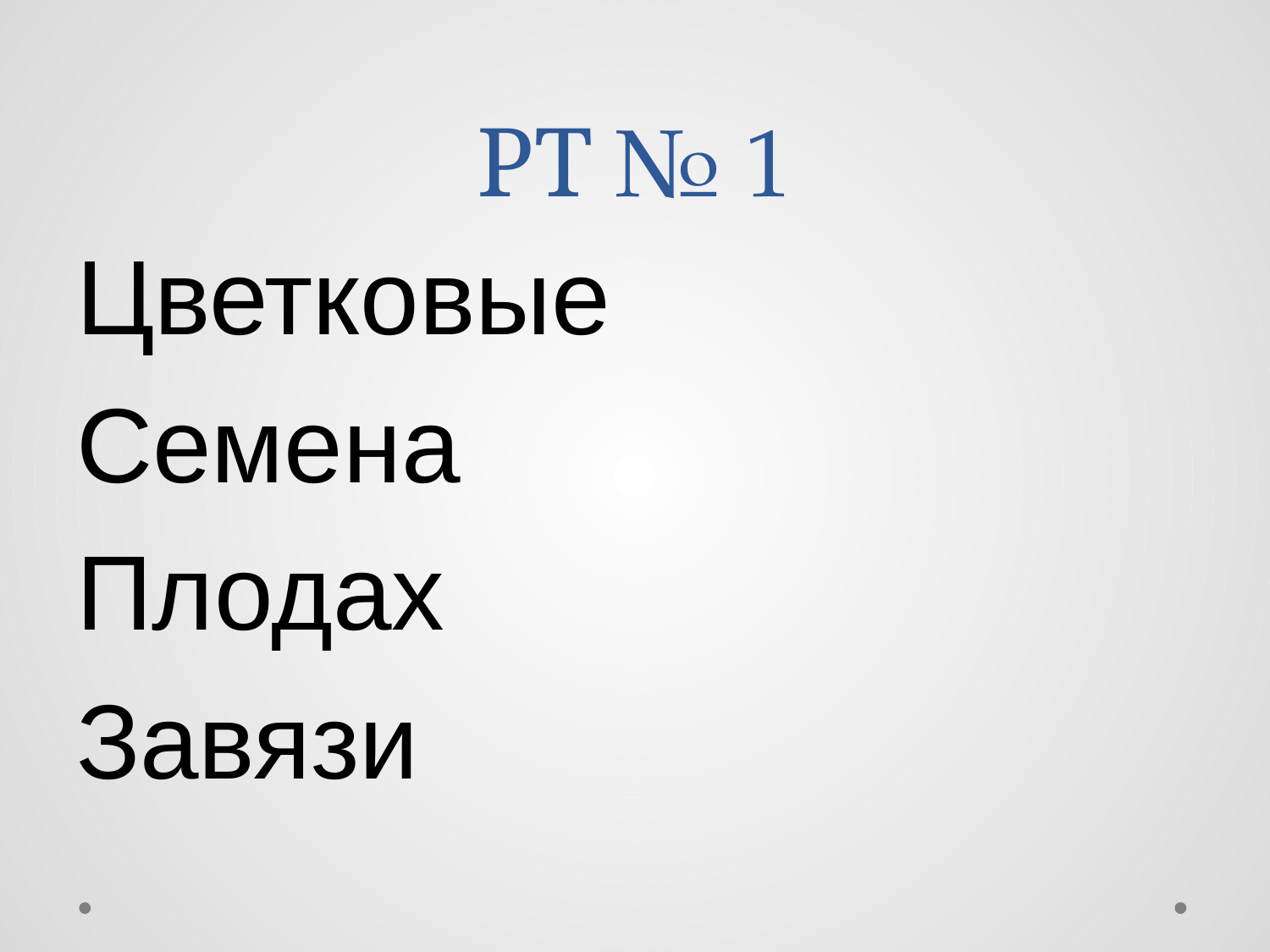

# РТ № 1
Цветковые
Семена
Плодах
Завязи